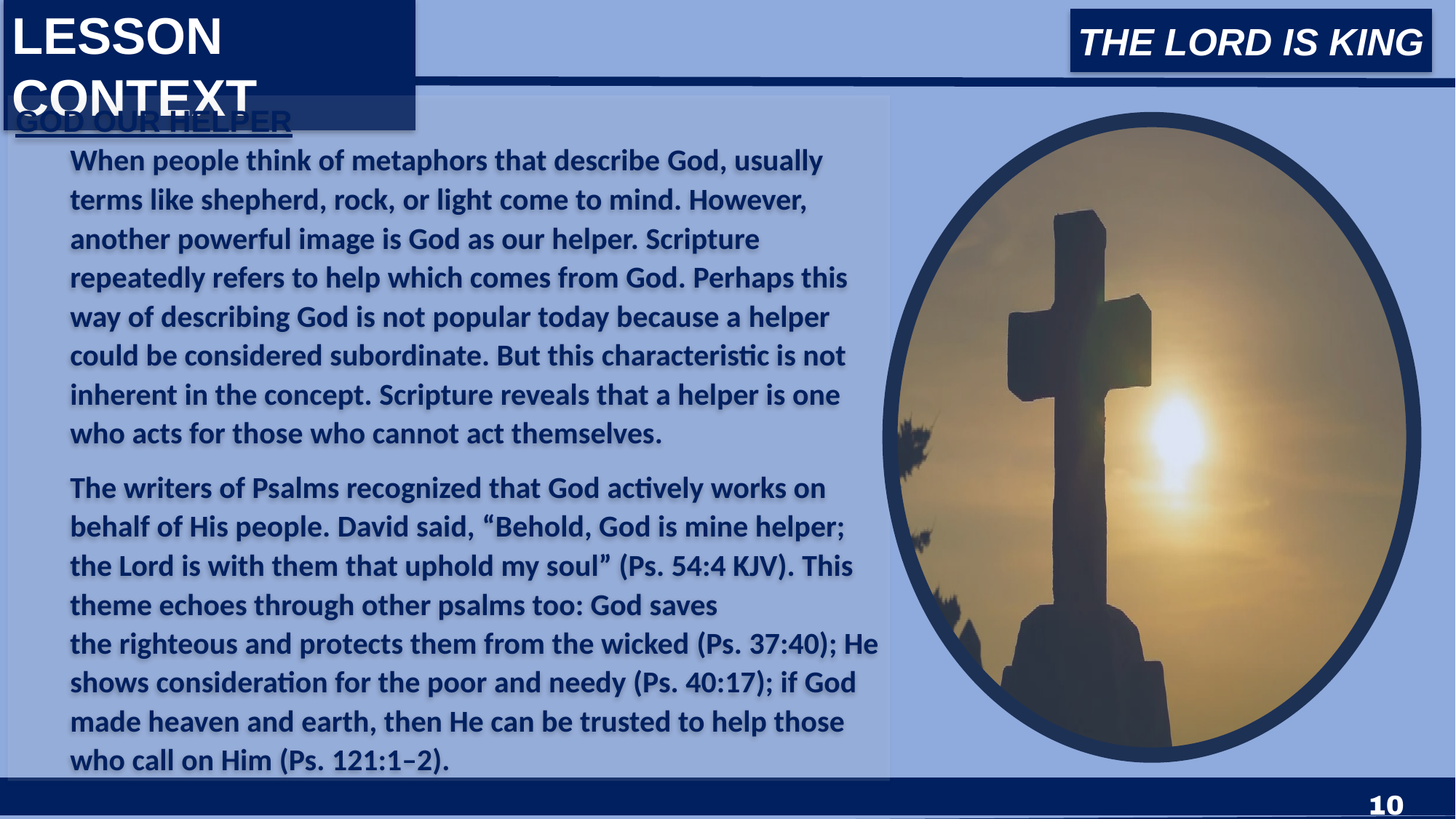

LESSON CONTEXT
The Lord is King
GOD OUR HELPER
When people think of metaphors that describe God, usually terms like shepherd, rock, or light come to mind. However, another powerful image is God as our helper. Scripture repeatedly refers to help which comes from God. Perhaps this way of describing God is not popular today because a helper could be considered subordinate. But this characteristic is not inherent in the concept. Scripture reveals that a helper is one who acts for those who cannot act themselves.

The writers of Psalms recognized that God actively works on behalf of His people. David said, “Behold, God is mine helper; the Lord is with them that uphold my soul” (Ps. 54:4 KJV). This theme echoes through other psalms too: God saves the righteous and protects them from the wicked (Ps. 37:40); He shows consideration for the poor and needy (Ps. 40:17); if God made heaven and earth, then He can be trusted to help those who call on Him (Ps. 121:1–2).

10